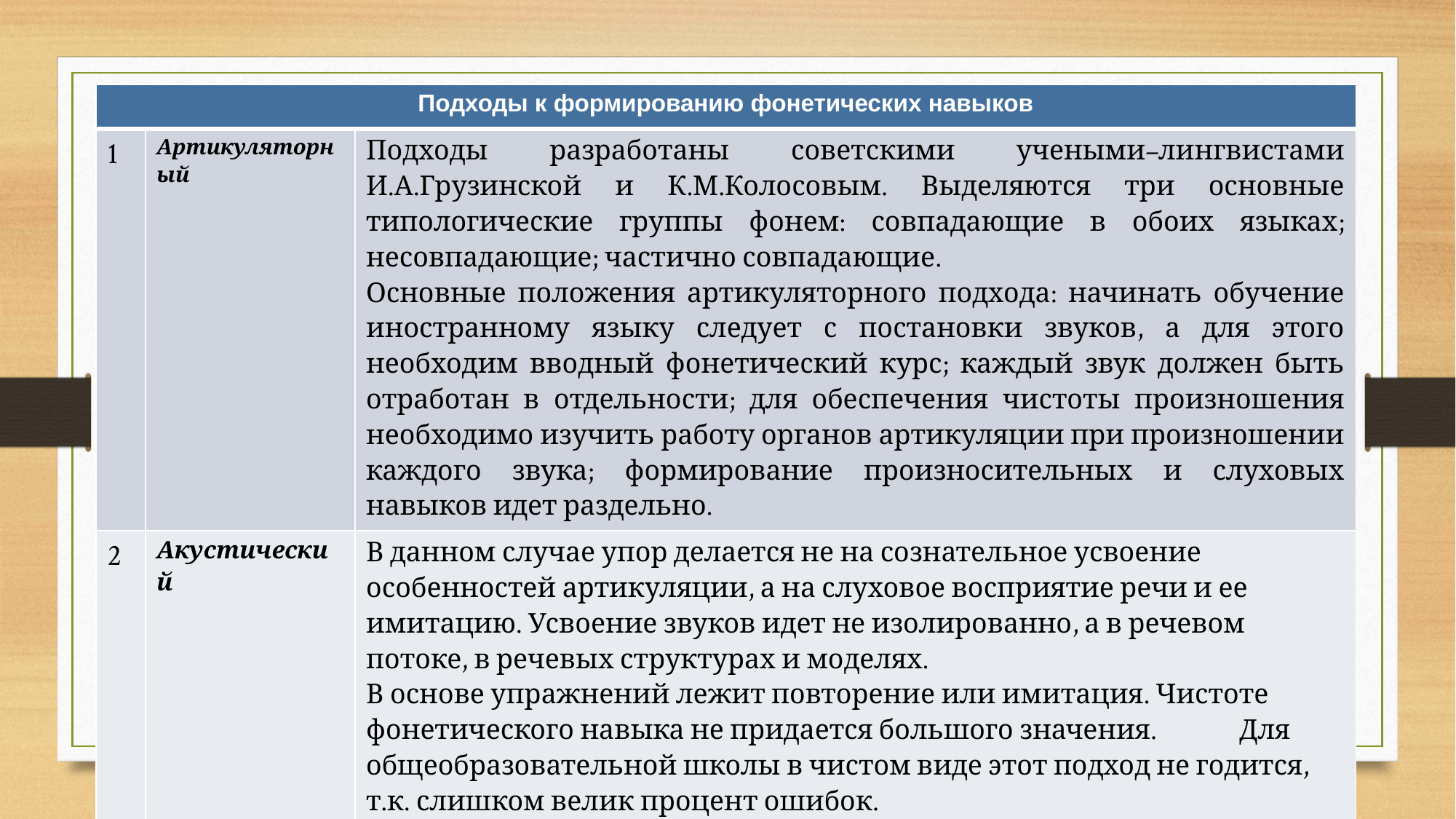

| Подходы к формированию фонетических навыков |  |  |
| --- | --- | --- |
| 1 | Артикуляторный | Подходы разработаны советскими учеными–лингвистами И.А.Грузинской и К.М.Колосовым. Выделяются три основные типологические группы фонем: совпадающие в обоих языках; несовпадающие; частично совпадающие. Основные положения артикуляторного подхода: начинать обучение иностранному языку следует с постановки звуков, а для этого необходим вводный фонетический курс; каждый звук должен быть отработан в отдельности; для обеспечения чистоты произношения необходимо изучить работу органов артикуляции при произношении каждого звука; формирование произносительных и слуховых навыков идет раздельно. |
| 2 | Акустический | В данном случае упор делается не на сознательное усвоение особенностей артикуляции, а на слуховое восприятие речи и ее имитацию. Усвоение звуков идет не изолированно, а в речевом потоке, в речевых структурах и моделях. В основе упражнений лежит повторение или имитация. Чистоте фонетического навыка не придается большого значения. Для общеобразовательной школы в чистом виде этот подход не годится, т.к. слишком велик процент ошибок. |
| 3 | Дифференци рованный | Широкое применение в различных учебных заведениях сегодня получил подход, построенный на грамотном сочетании обоих подходов, который называетсяили собственно произнесение звука. |